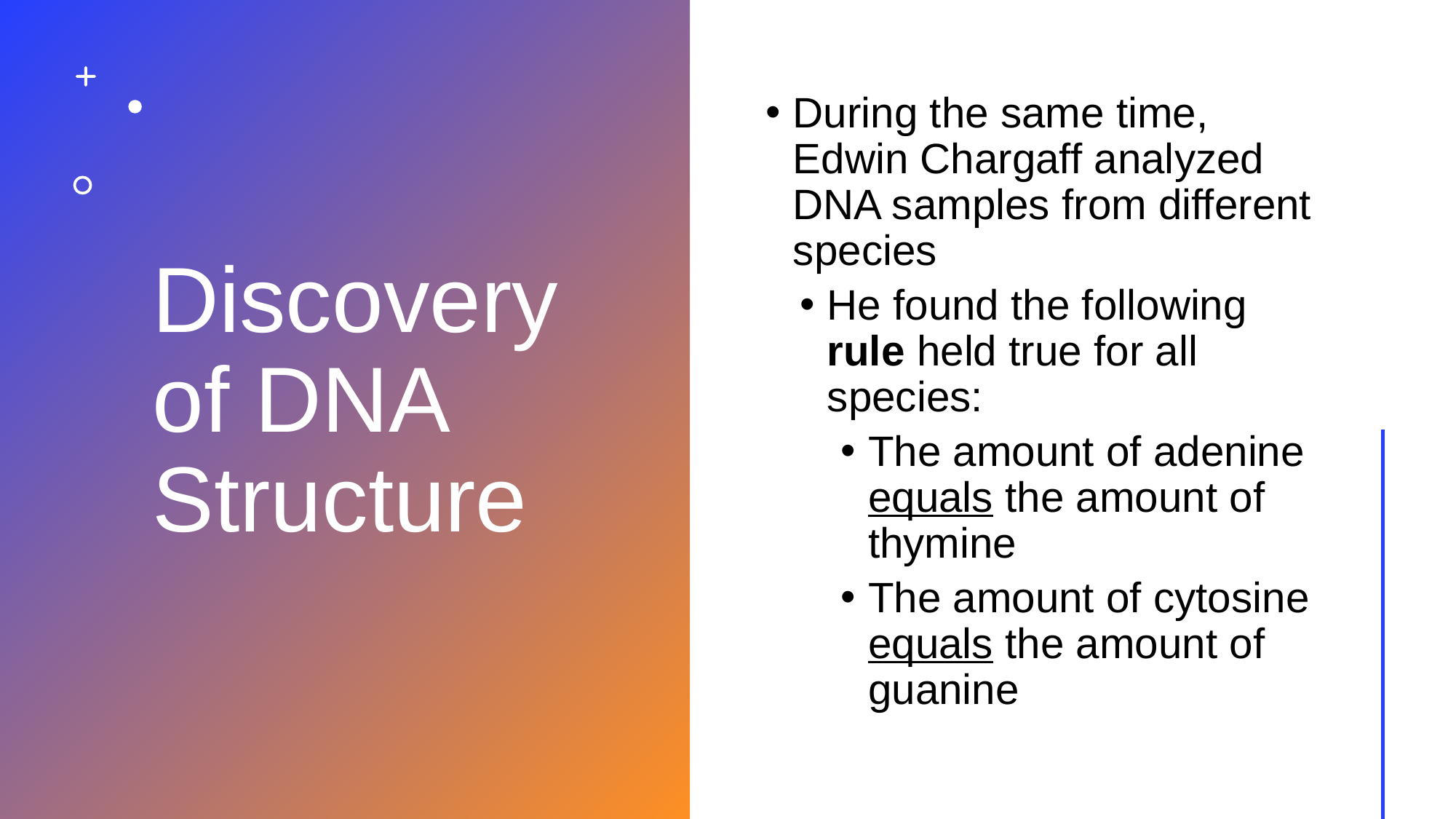

# Discovery of DNA Structure
During the same time, Edwin Chargaff analyzed DNA samples from different species
He found the following rule held true for all species:
The amount of adenine equals the amount of thymine
The amount of cytosine equals the amount of guanine